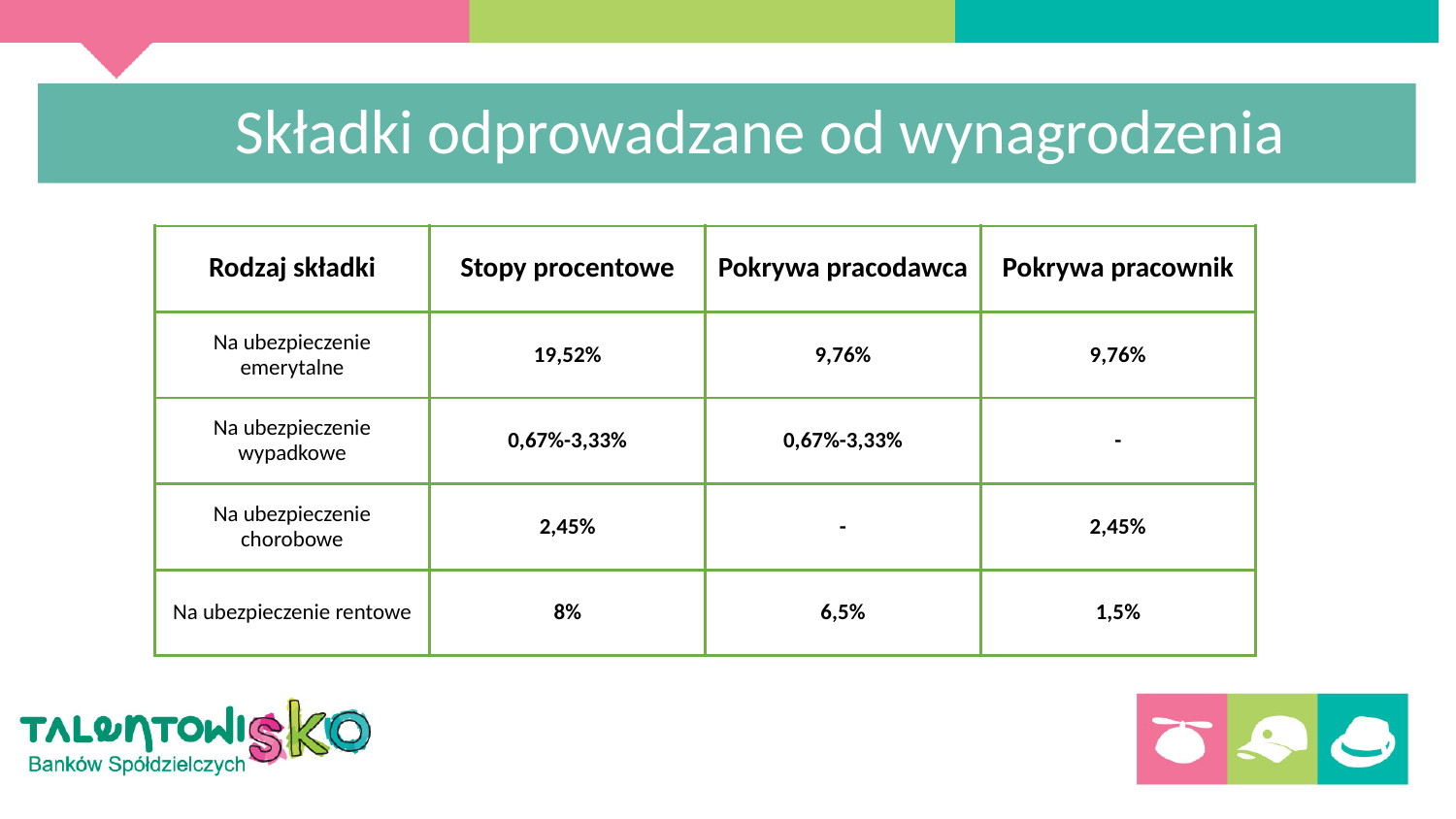

Składki odprowadzane od wynagrodzenia
| Rodzaj składki | Stopy procentowe | Pokrywa pracodawca | Pokrywa pracownik |
| --- | --- | --- | --- |
| Na ubezpieczenie emerytalne | 19,52% | 9,76% | 9,76% |
| Na ubezpieczenie wypadkowe | 0,67%-3,33% | 0,67%-3,33% | - |
| Na ubezpieczenie chorobowe | 2,45% | - | 2,45% |
| Na ubezpieczenie rentowe | 8% | 6,5% | 1,5% |